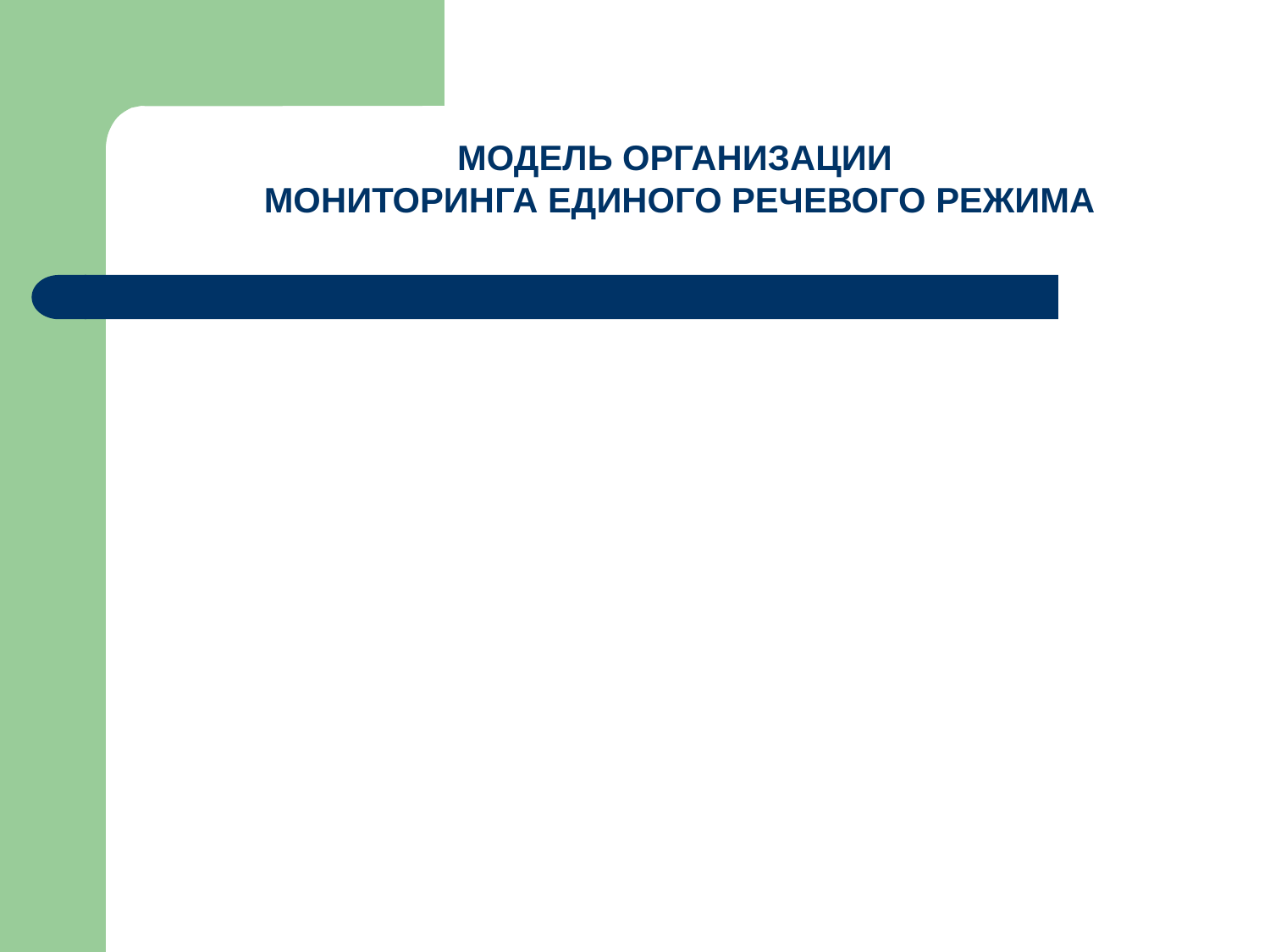

МОДЕЛЬ ОРГАНИЗАЦИИ
МОНИТОРИНГА ЕДИНОГО РЕЧЕВОГО РЕЖИМА
и